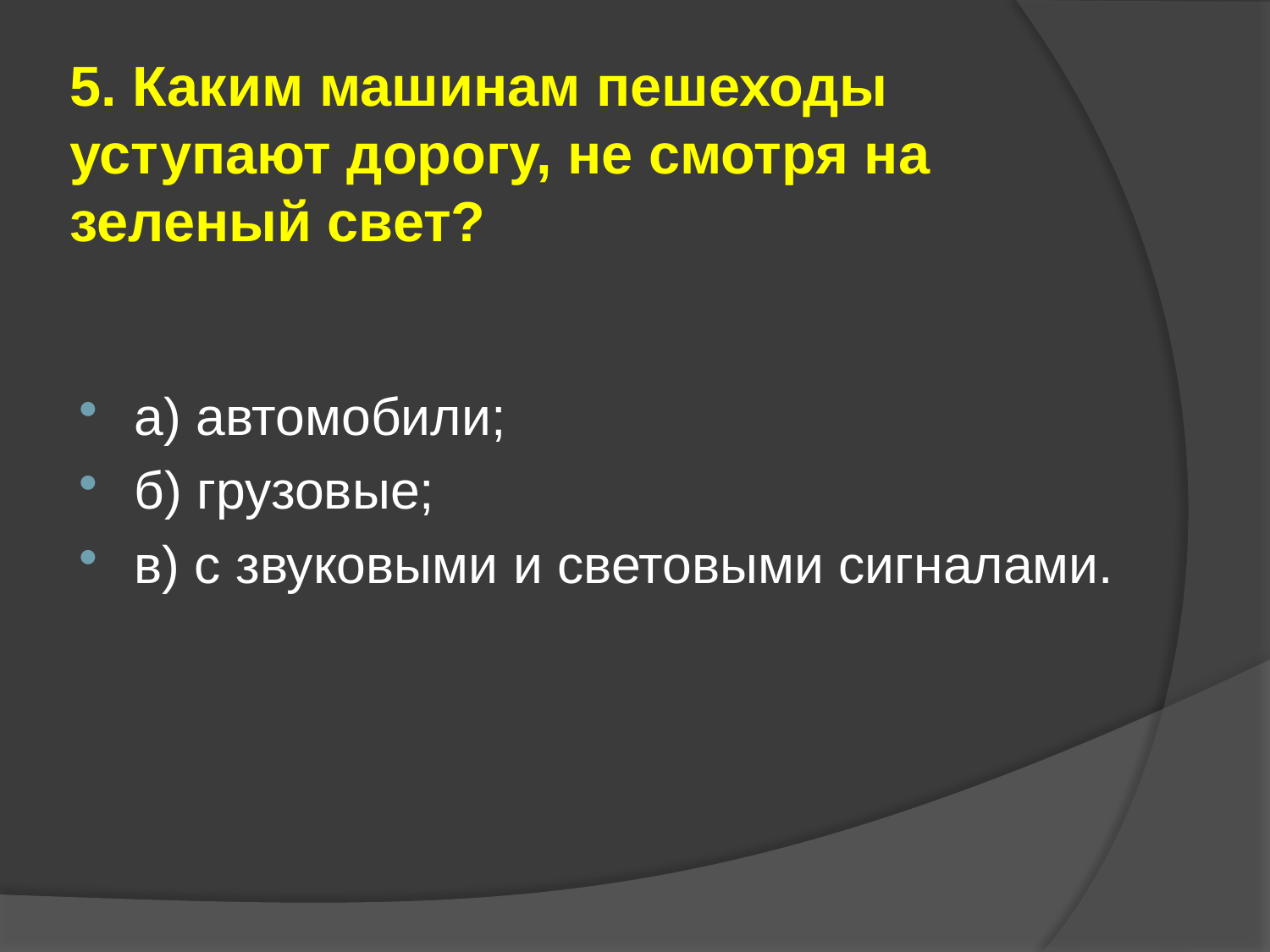

# 5. Каким машинам пешеходы уступают дорогу, не смотря на зеленый свет?
а) автомобили;
б) грузовые;
в) с звуковыми и световыми сигналами.